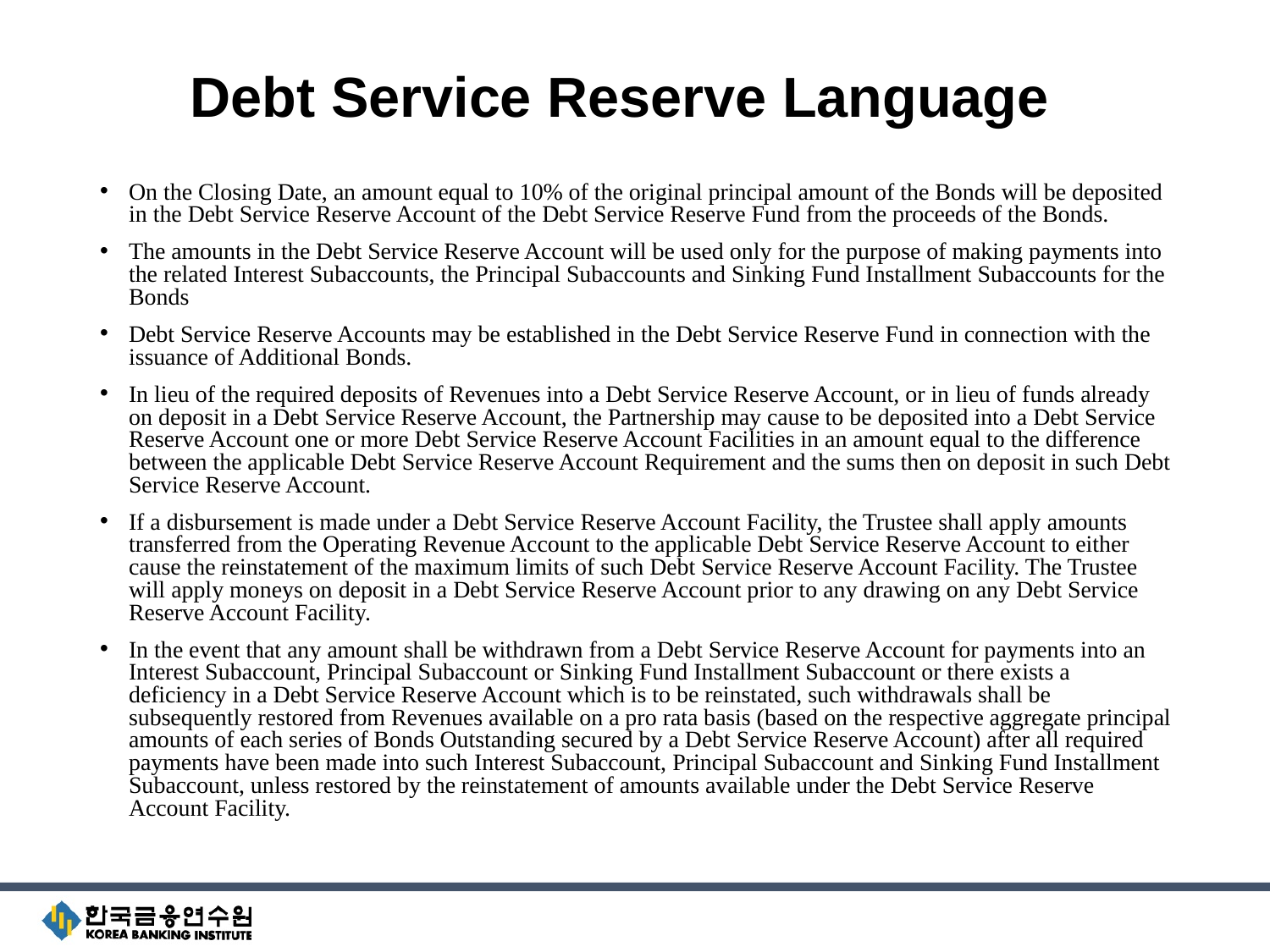

# Debt Service Reserve Language
On the Closing Date, an amount equal to 10% of the original principal amount of the Bonds will be deposited in the Debt Service Reserve Account of the Debt Service Reserve Fund from the proceeds of the Bonds.
The amounts in the Debt Service Reserve Account will be used only for the purpose of making payments into the related Interest Subaccounts, the Principal Subaccounts and Sinking Fund Installment Subaccounts for the Bonds
Debt Service Reserve Accounts may be established in the Debt Service Reserve Fund in connection with the issuance of Additional Bonds.
In lieu of the required deposits of Revenues into a Debt Service Reserve Account, or in lieu of funds already on deposit in a Debt Service Reserve Account, the Partnership may cause to be deposited into a Debt Service Reserve Account one or more Debt Service Reserve Account Facilities in an amount equal to the difference between the applicable Debt Service Reserve Account Requirement and the sums then on deposit in such Debt Service Reserve Account.
If a disbursement is made under a Debt Service Reserve Account Facility, the Trustee shall apply amounts transferred from the Operating Revenue Account to the applicable Debt Service Reserve Account to either cause the reinstatement of the maximum limits of such Debt Service Reserve Account Facility. The Trustee will apply moneys on deposit in a Debt Service Reserve Account prior to any drawing on any Debt Service Reserve Account Facility.
In the event that any amount shall be withdrawn from a Debt Service Reserve Account for payments into an Interest Subaccount, Principal Subaccount or Sinking Fund Installment Subaccount or there exists a deficiency in a Debt Service Reserve Account which is to be reinstated, such withdrawals shall be subsequently restored from Revenues available on a pro rata basis (based on the respective aggregate principal amounts of each series of Bonds Outstanding secured by a Debt Service Reserve Account) after all required payments have been made into such Interest Subaccount, Principal Subaccount and Sinking Fund Installment Subaccount, unless restored by the reinstatement of amounts available under the Debt Service Reserve Account Facility.